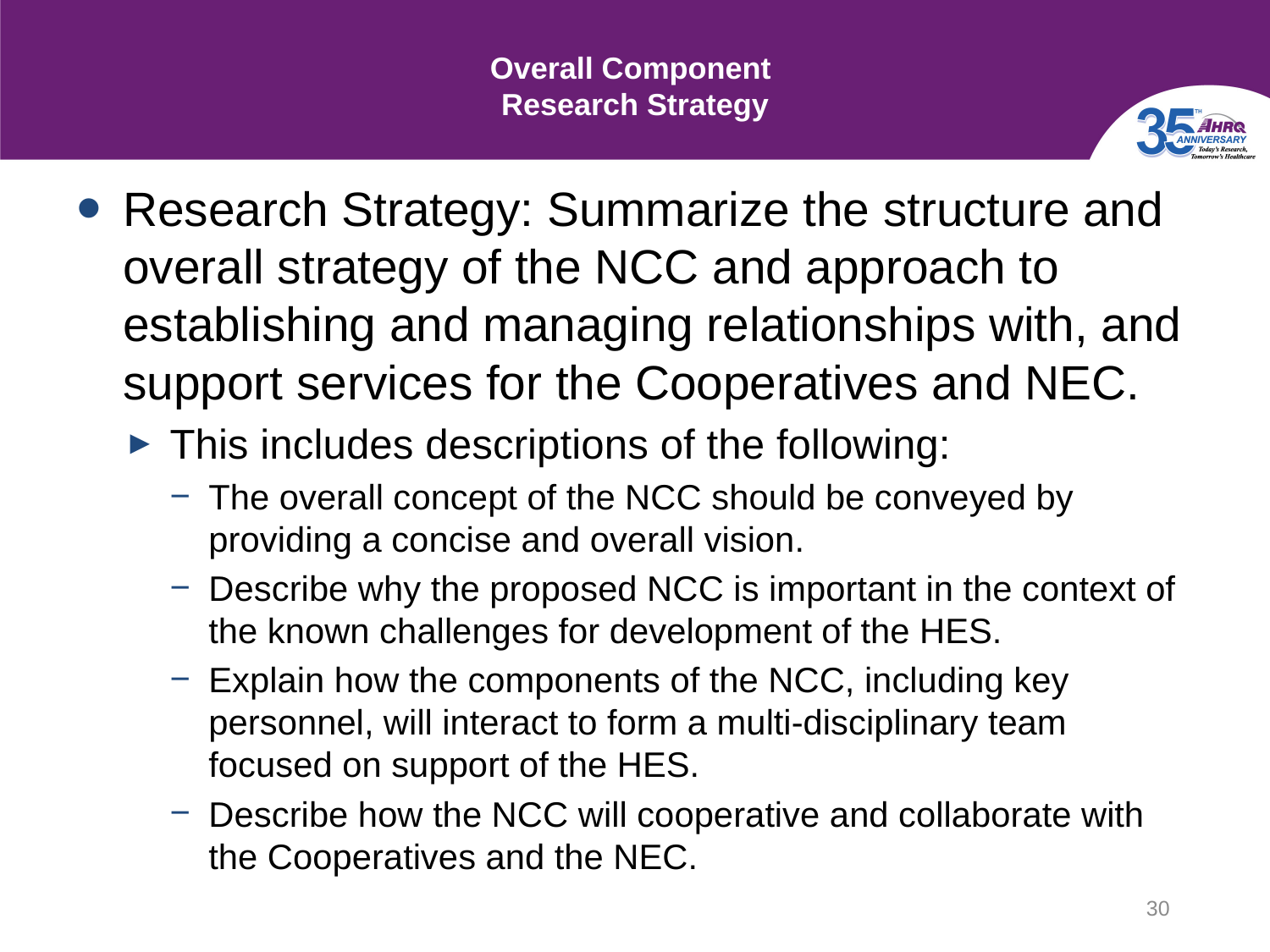

# Overall Component Research Strategy
Research Strategy: Summarize the structure and overall strategy of the NCC and approach to establishing and managing relationships with, and support services for the Cooperatives and NEC.
This includes descriptions of the following:
The overall concept of the NCC should be conveyed by providing a concise and overall vision.
Describe why the proposed NCC is important in the context of the known challenges for development of the HES.
Explain how the components of the NCC, including key personnel, will interact to form a multi-disciplinary team focused on support of the HES.
Describe how the NCC will cooperative and collaborate with the Cooperatives and the NEC.

30